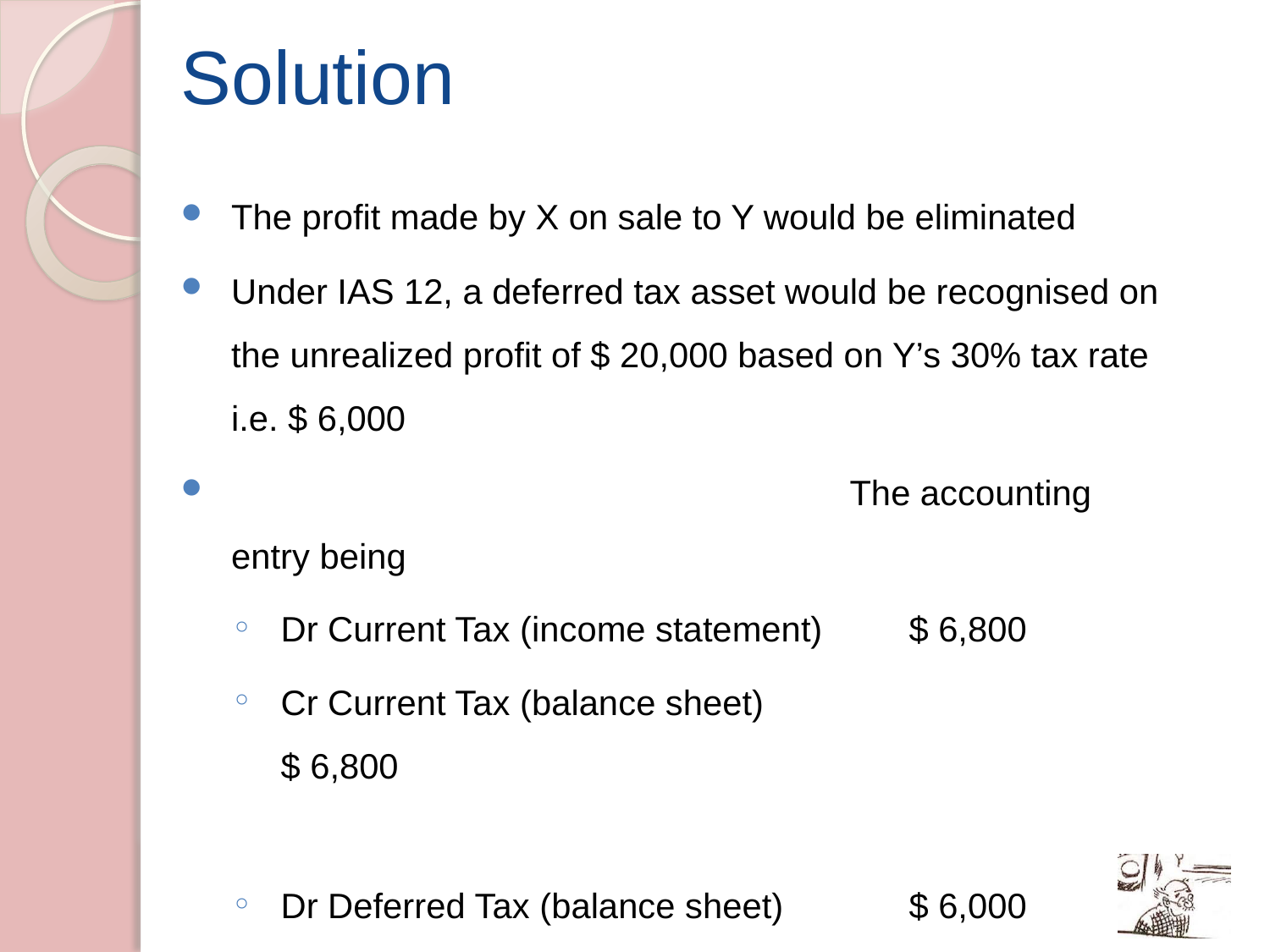

Solution
The profit made by X on sale to Y would be eliminated
Under IAS 12, a deferred tax asset would be recognised on the unrealized profit of $ 20,000 based on Y’s 30% tax rate i.e. $ 6,000
	The accounting entry being
Dr Current Tax (income statement)  	 $ 6,800
Cr Current Tax (balance sheet)				 $ 6,800

Dr Deferred Tax (balance sheet)	 $ 6,000
Cr Deferred Tax (income statement) 			                $ 6,000